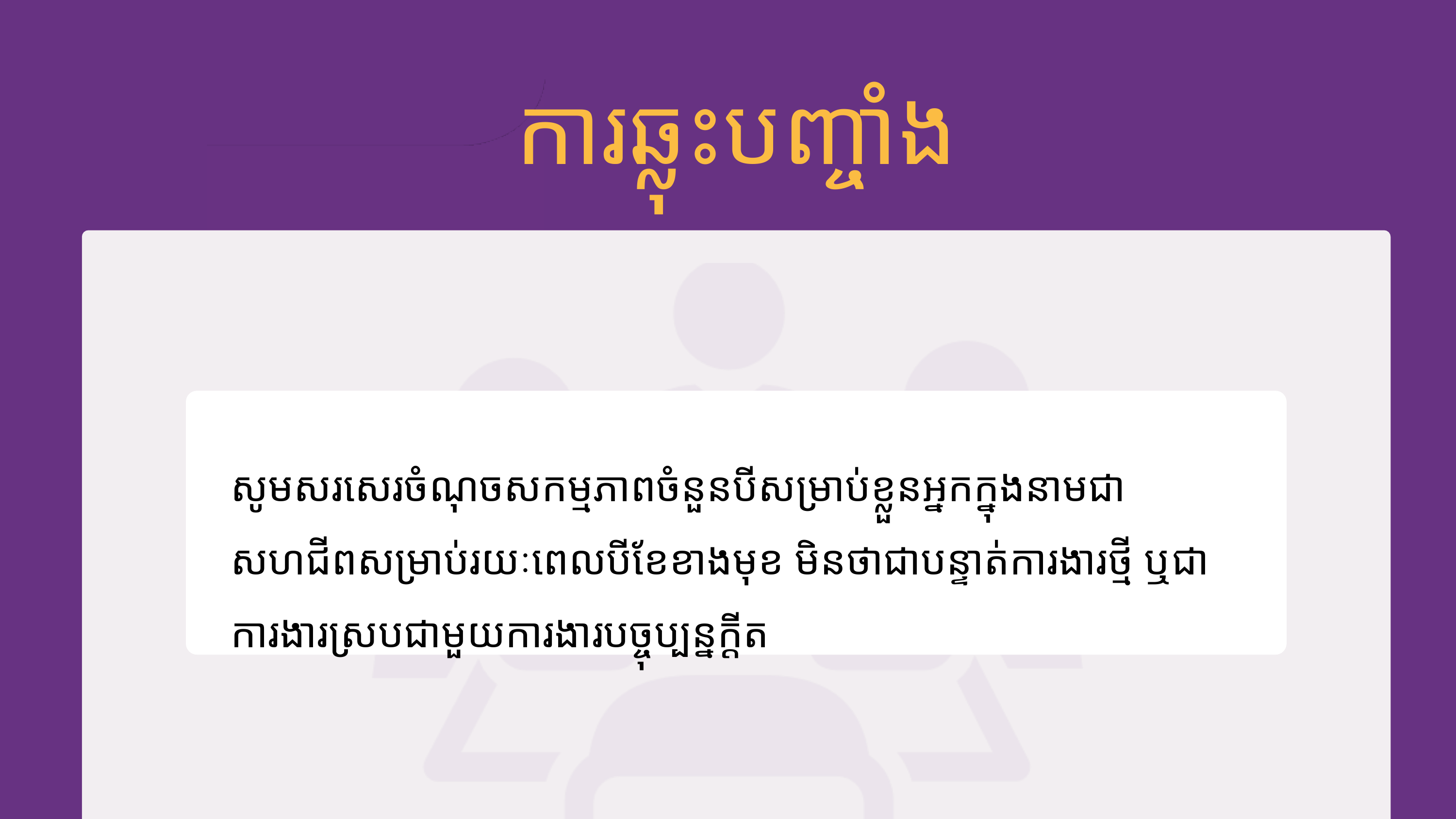

ការឆ្លុះបញ្ចាំង

សូមសរសេរ​ចំណុច​សកម្មភាពចំនួន​បីសម្រាប់​ខ្លួន​អ្នកក្នុង​នាមជាសហជីព​សម្រាប់​រយៈ​ពេល​បីខែ​ខាងមុខ មិនថាជា​បន្ទាត់​ការងារថ្មី ឬ​ជាការងារ​ស្របជាមួយការងារ​បច្ចុប្បន្ន​ក្ដី​​ត